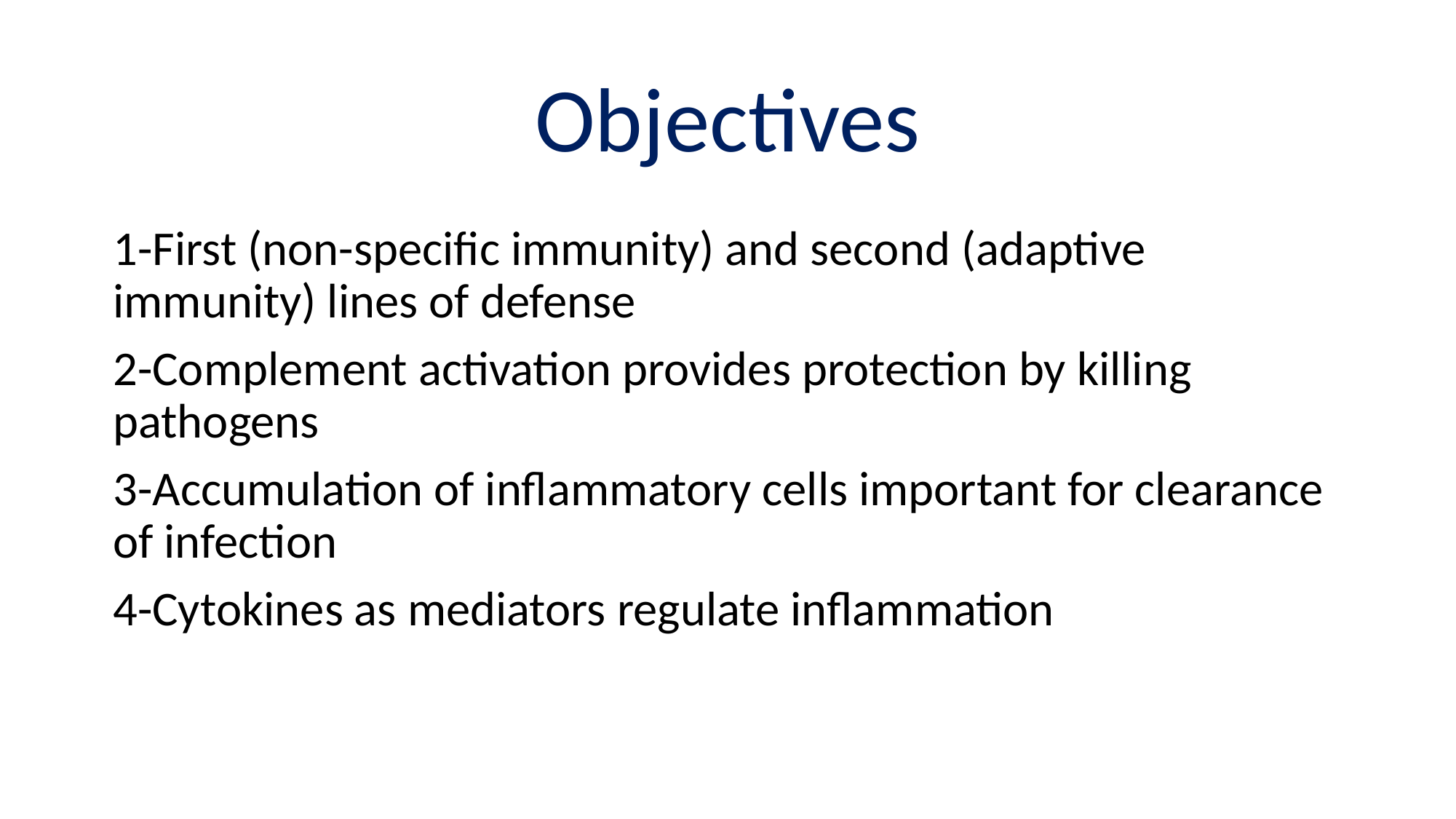

# Objectives
1-First (non-specific immunity) and second (adaptive immunity) lines of defense
2-Complement activation provides protection by killing pathogens
3-Accumulation of inflammatory cells important for clearance of infection
4-Cytokines as mediators regulate inflammation